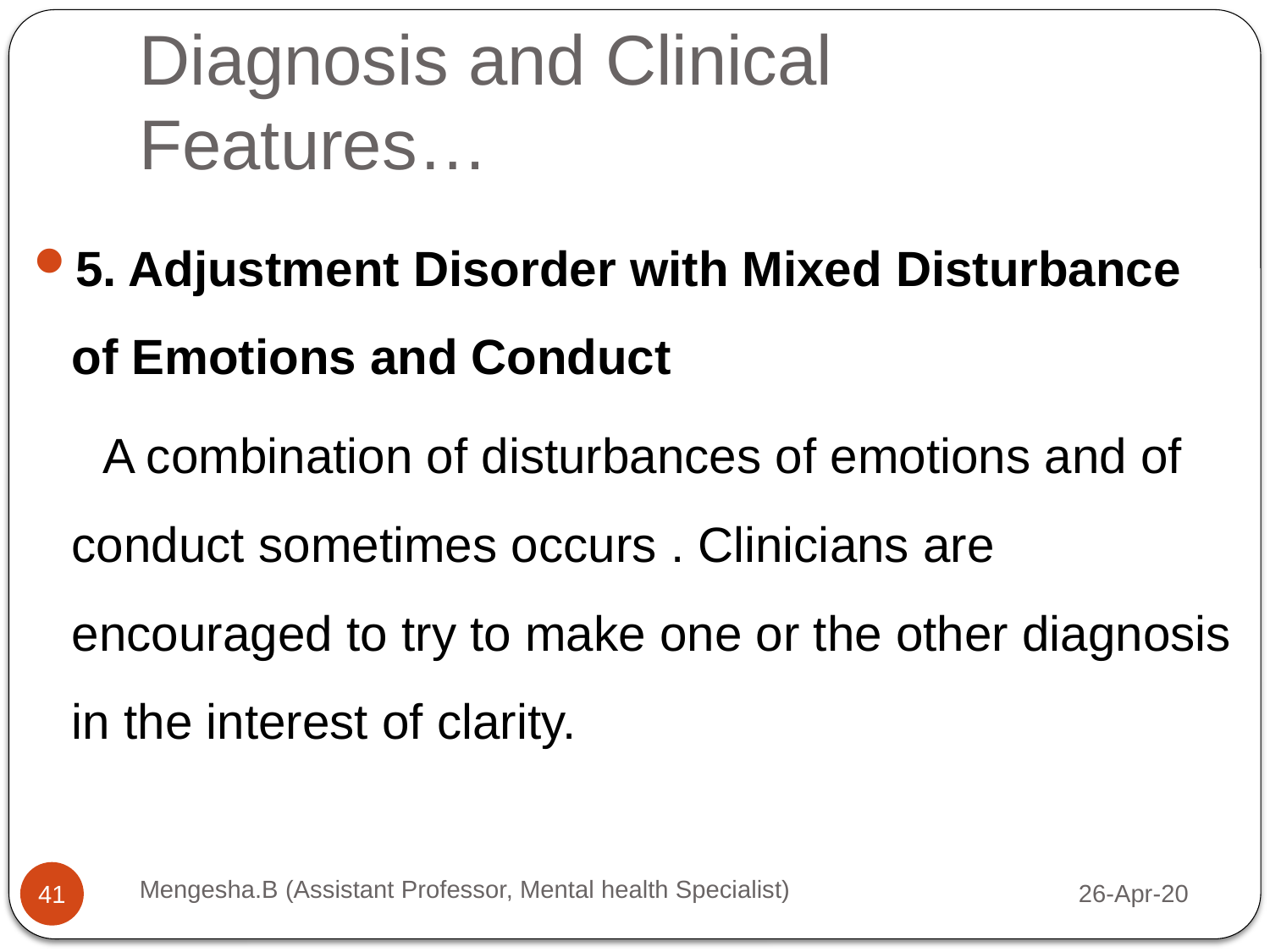

# Diagnosis and Clinical Features…
5. Adjustment Disorder with Mixed Disturbance of Emotions and Conduct
     A combination of disturbances of emotions and of conduct sometimes occurs . Clinicians are encouraged to try to make one or the other diagnosis in the interest of clarity.

Mengesha.B (Assistant Professor, Mental health Specialist)
26-Apr-20
41